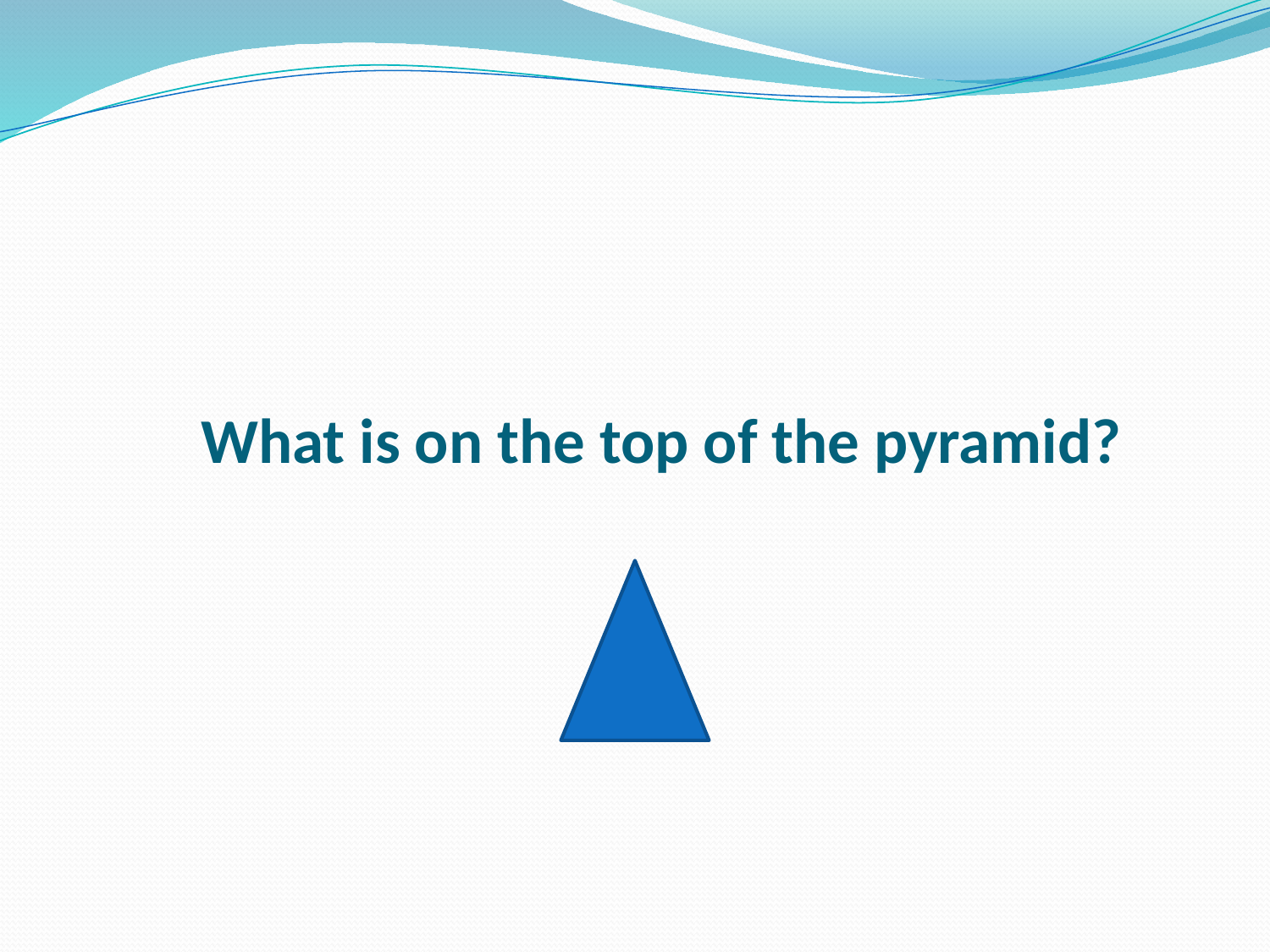

# What is on the top of the pyramid?